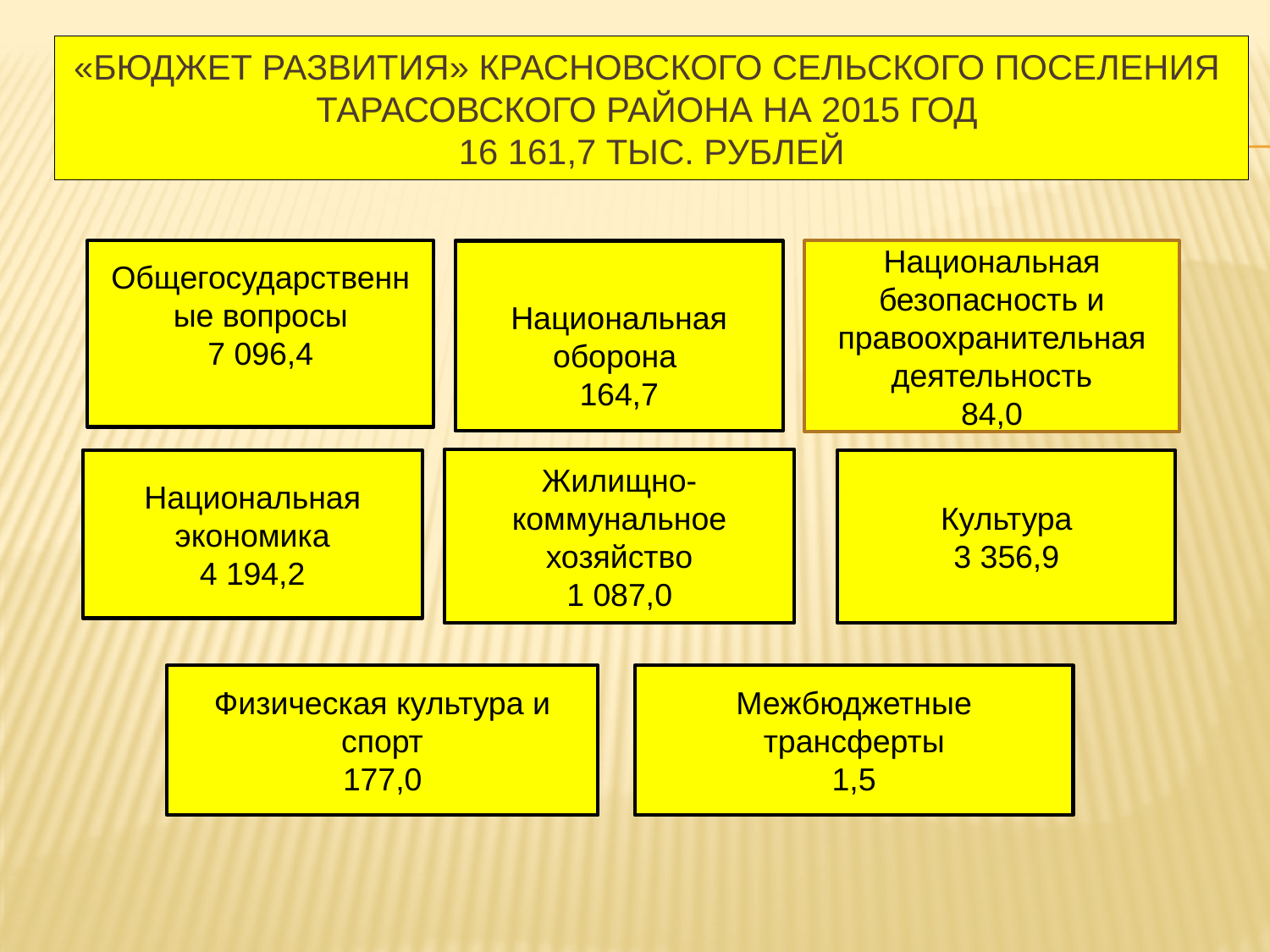

# «бюджет развития» КРАСНОВСКОГО СЕЛЬСКОГО ПОСЕЛЕНИЯ Тарасовского района на 2015 год 16 161,7 тыс. рублей

Общегосударственные вопросы
7 096,4

Национальная оборона
164,7
Национальная безопасность и правоохранительная деятельность
84,0
Жилищно-коммунальное хозяйство
1 087,0
Национальная экономика
4 194,2
Культура
3 356,9
Физическая культура и спорт
177,0

Межбюджетные трансферты
1,5